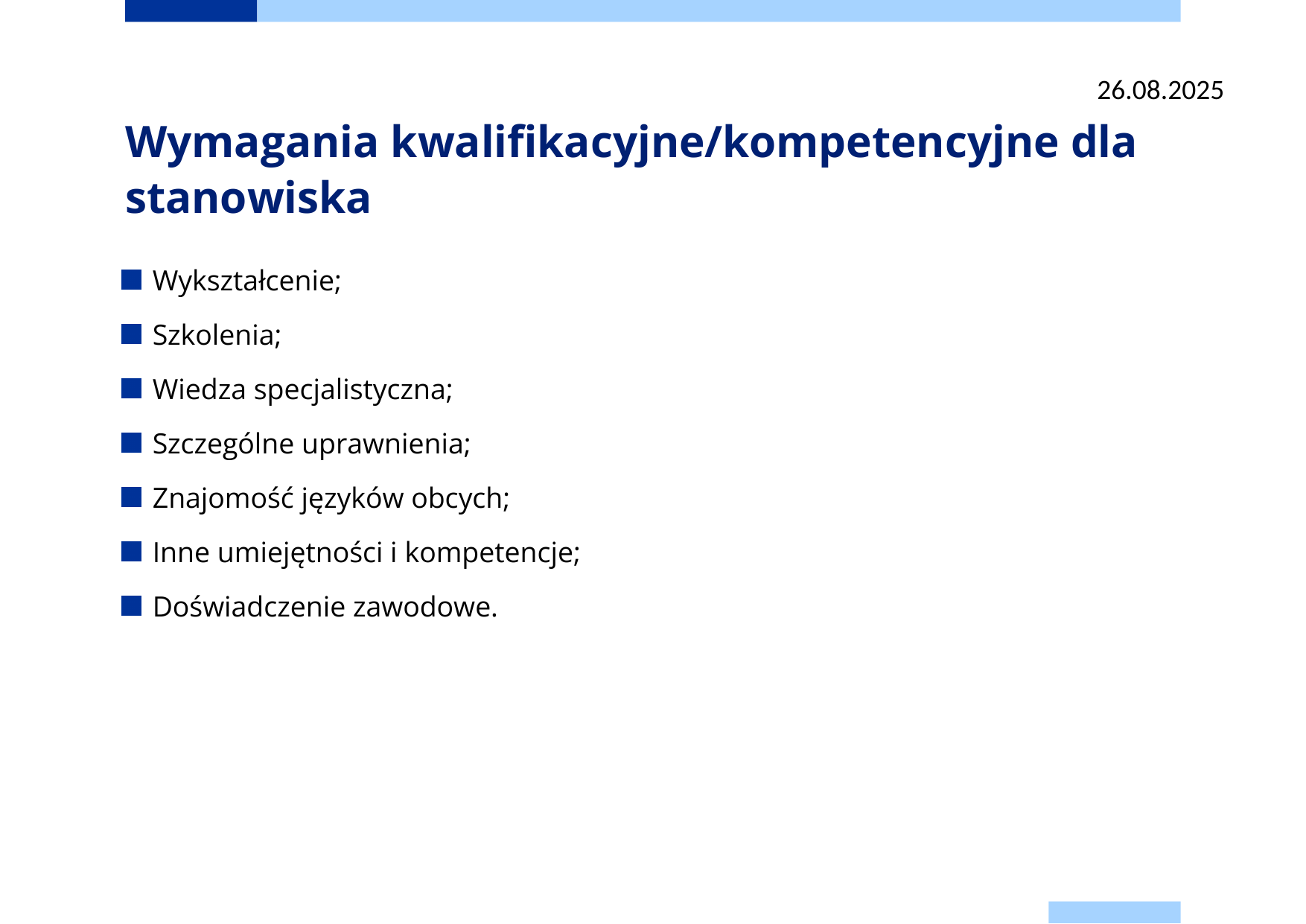

26.08.2025
# Wymagania kwalifikacyjne/kompetencyjne dla stanowiska
Wykształcenie;
Szkolenia;
Wiedza specjalistyczna;
Szczególne uprawnienia;
Znajomość języków obcych;
Inne umiejętności i kompetencje;
Doświadczenie zawodowe.